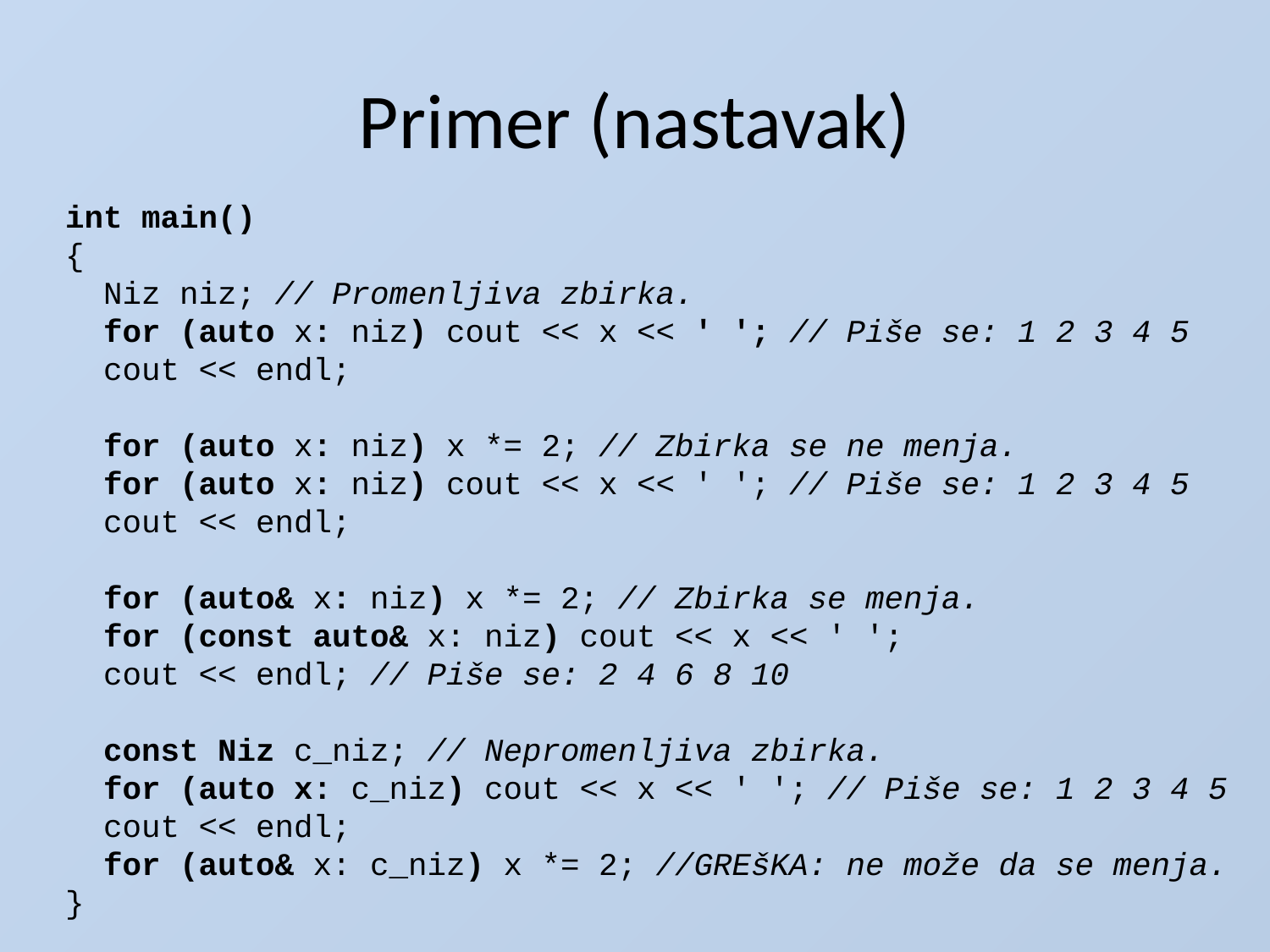

# Primer (nastavak)
int main()
{
  Niz niz; // Promenljiva zbirka.
  for (auto x: niz) cout << x << ' '; // Piše se: 1 2 3 4 5
  cout << endl;

  for (auto x: niz) x *= 2; // Zbirka se ne menja.
  for (auto x: niz) cout << x << ' '; // Piše se: 1 2 3 4 5
  cout << endl;

  for (auto& x: niz) x *= 2; // Zbirka se menja.
  for (const auto& x: niz) cout << x << ' ';
  cout << endl; // Piše se: 2 4 6 8 10

  const Niz c_niz; // Nepromenljiva zbirka.
  for (auto x: c_niz) cout << x << ' '; // Piše se: 1 2 3 4 5
  cout << endl;
  for (auto& x: c_niz) x *= 2; //GREšKA: ne može da se menja.
}